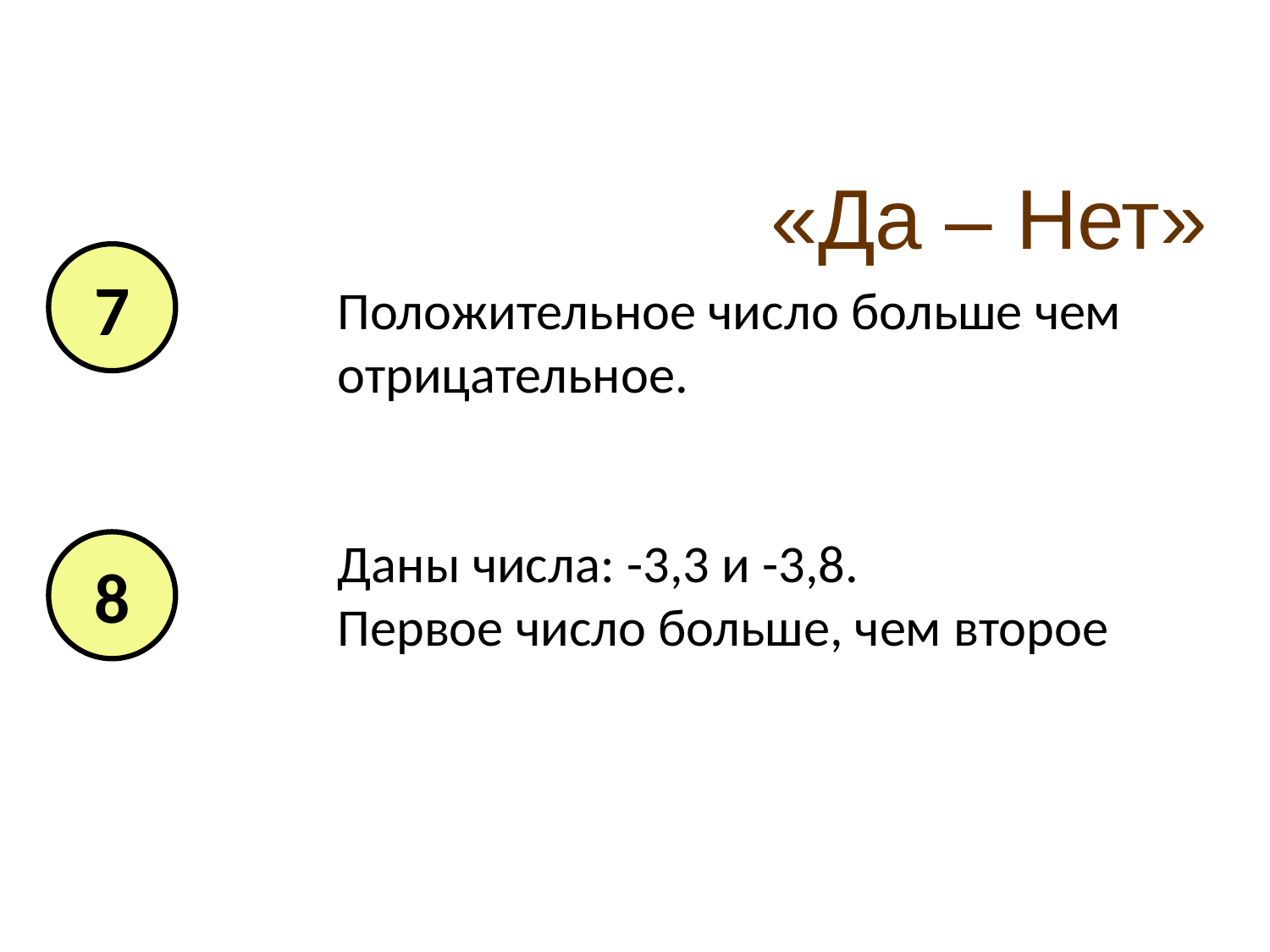

«Да – Нет»
7
Положительное число больше чем отрицательное.

Даны числа: -3,3 и -3,8.
Первое число больше, чем второе

8